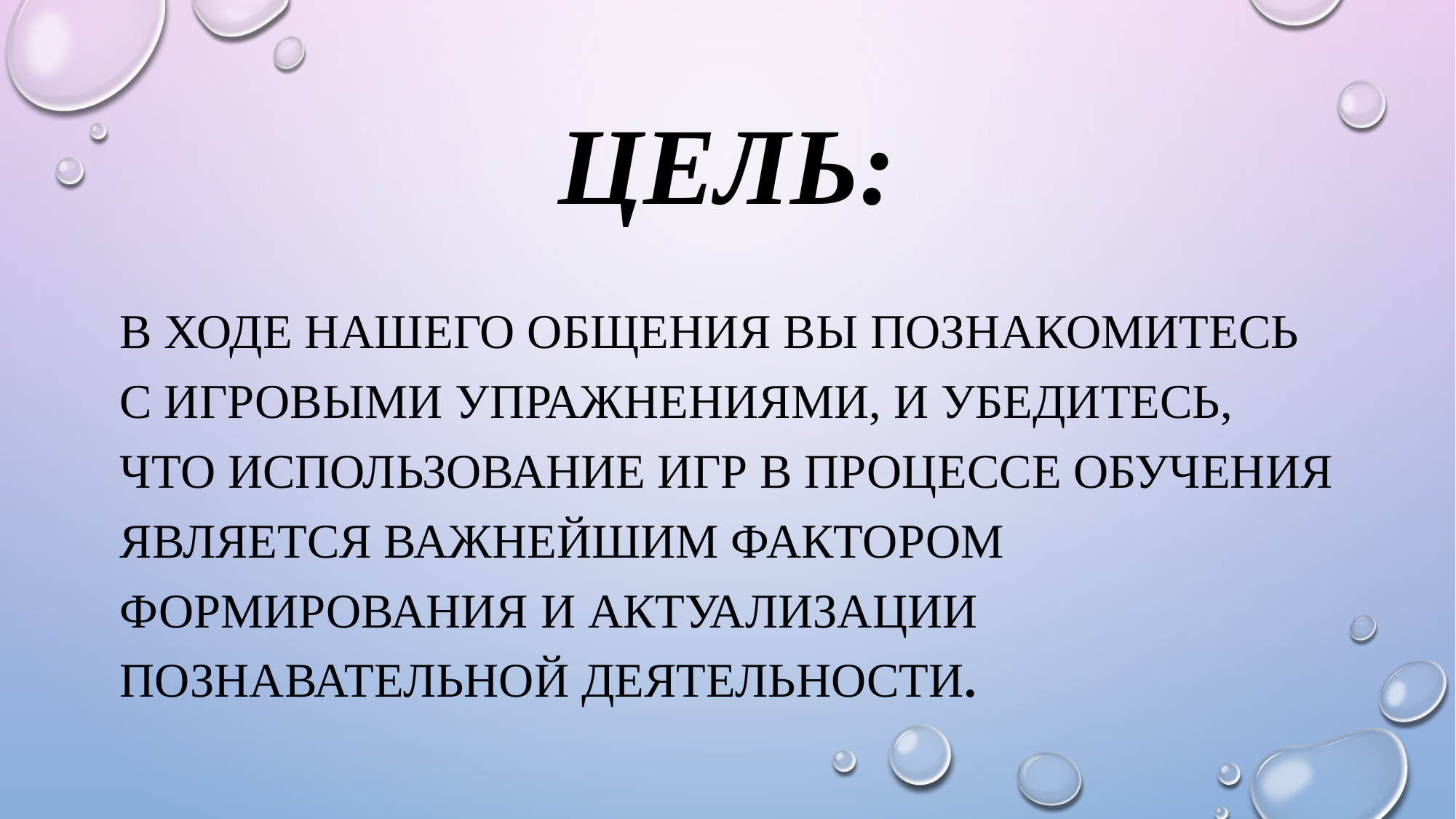

# Цель:
в ходе нашего общения вы познакомитесь с игровыми упражнениями, и убедитесь, что использование игр в процессе обучения является важнейшим фактором формирования и актуализации познавательной деятельности.